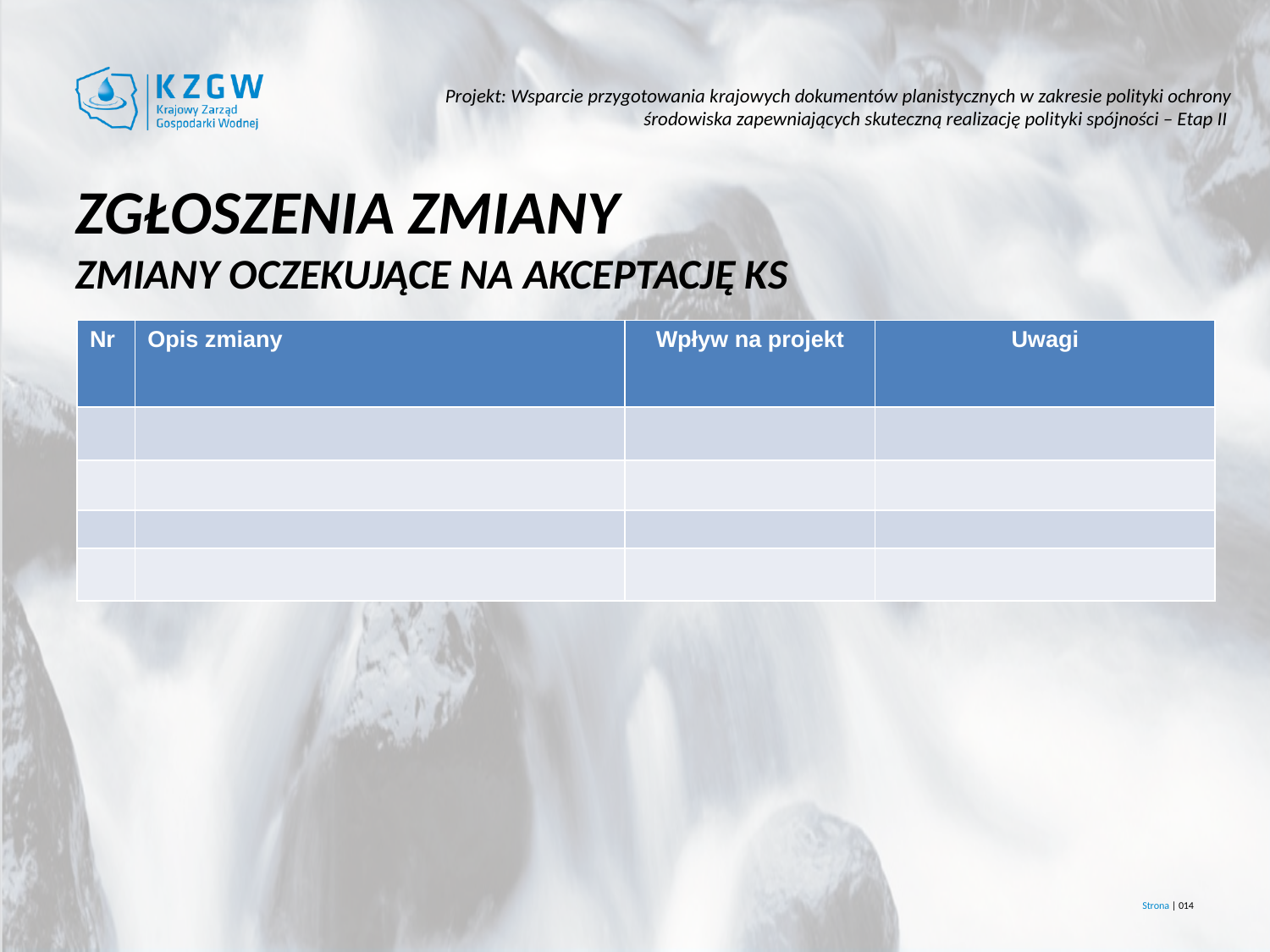

# Zgłoszenia zmiany zmiany oczekujące na akceptację KS
| Nr | Opis zmiany | Wpływ na projekt | Uwagi |
| --- | --- | --- | --- |
|  |  |  |  |
|  |  |  |  |
|  |  |  |  |
|  |  |  |  |
Strona | 014